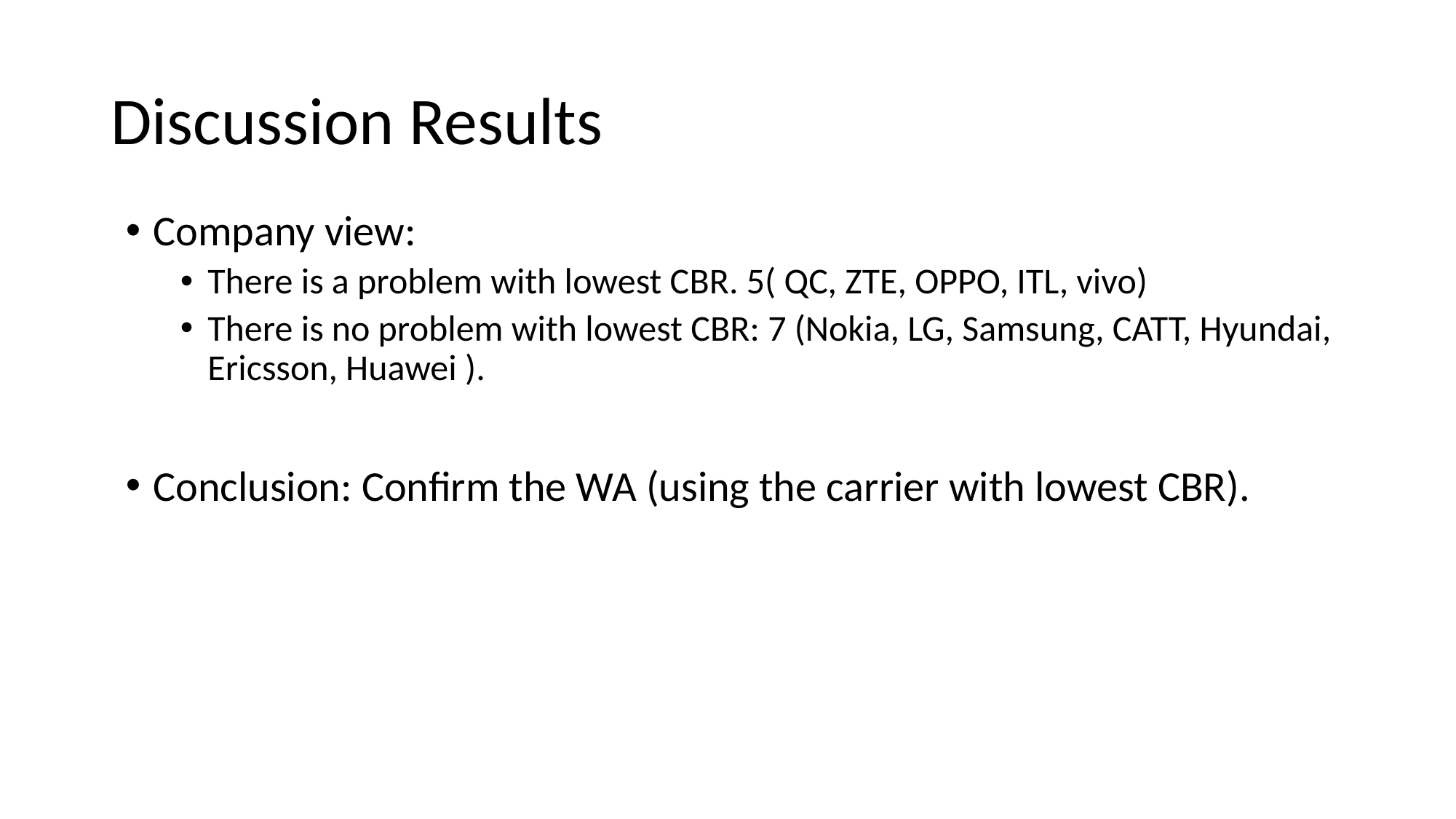

# Discussion Results
Company view:
There is a problem with lowest CBR. 5( QC, ZTE, OPPO, ITL, vivo)
There is no problem with lowest CBR: 7 (Nokia, LG, Samsung, CATT, Hyundai, Ericsson, Huawei ).

Conclusion: Confirm the WA (using the carrier with lowest CBR).